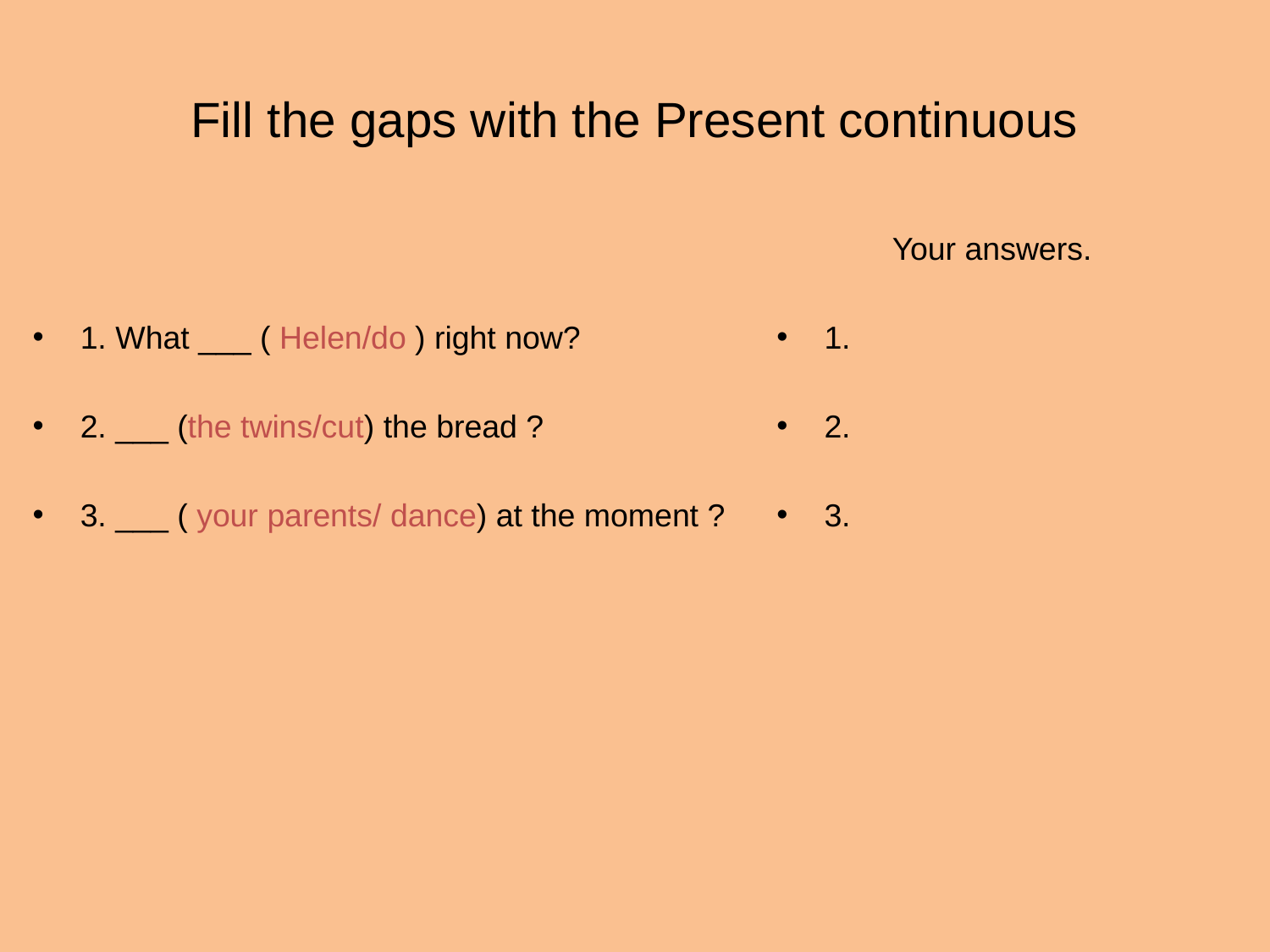

# Fill the gaps with the Present continuous

1. What ___ ( Helen/do ) right now?

2. ___ (the twins/cut) the bread ?

3. ___ ( your parents/ dance) at the moment ?
             Your answers.

1.

2.

3.